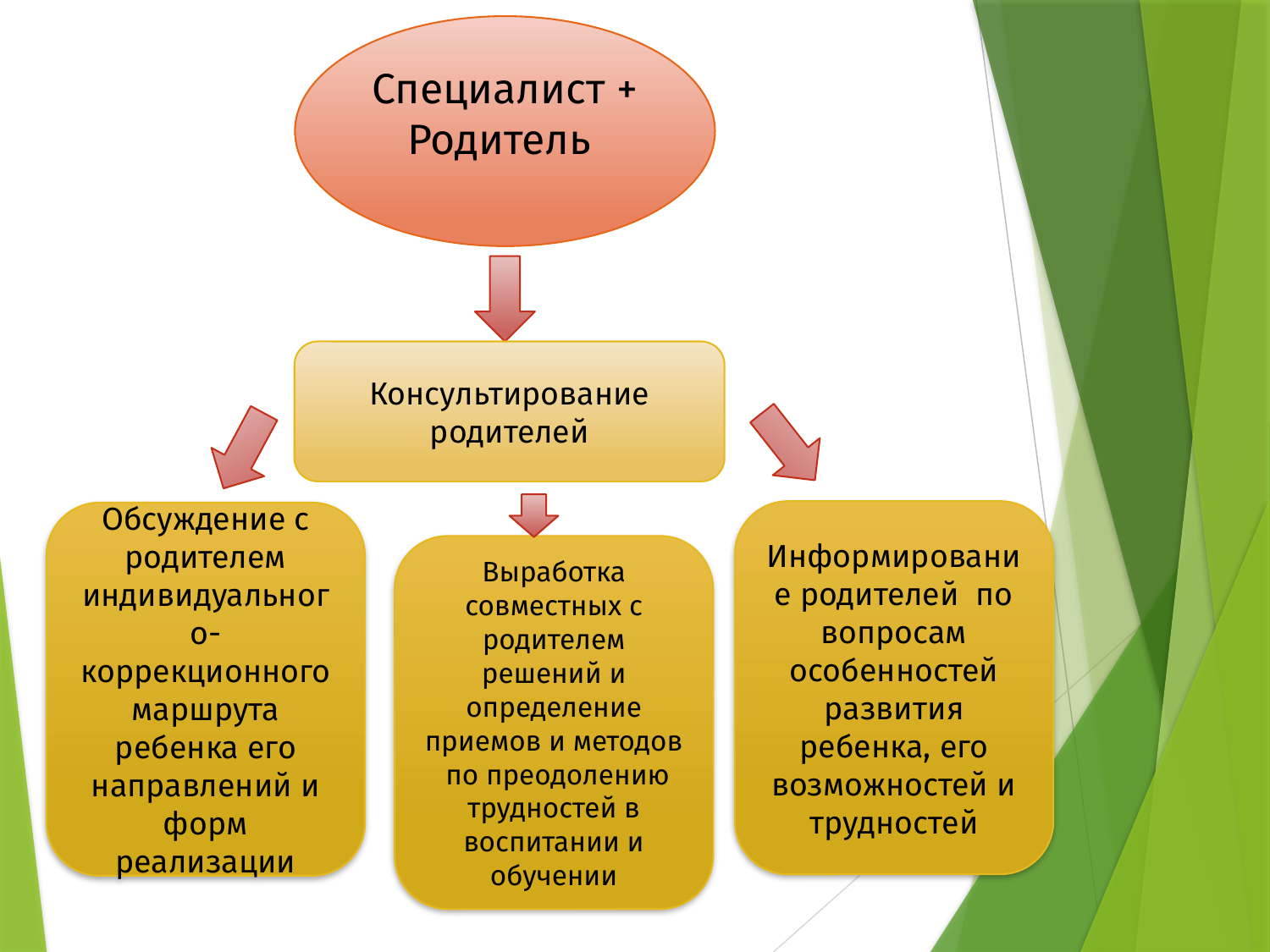

Специалист +
Родитель

Консультирование родителей

Информирование родителей  по вопросам
особенностей развития ребенка, его возможностей и трудностей
Обсуждение с родителем индивидуального-коррекционного маршрута ребенка его направлений и форм реализации
Выработка совместных с родителем решений и определение приемов и методов  по преодолению трудностей в воспитании и обучении